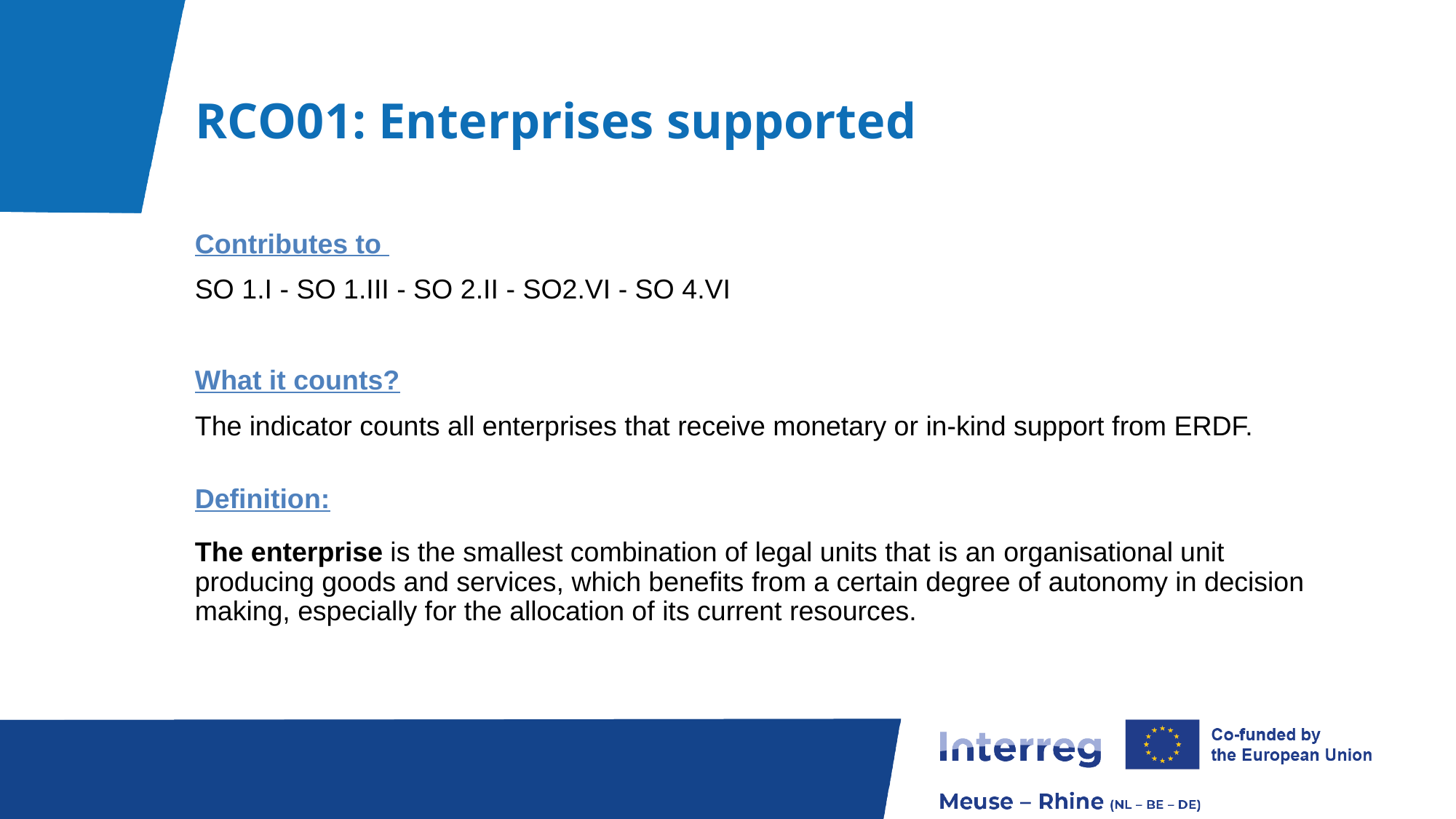

# RCO01: Enterprises supported
Contributes to
SO 1.I - SO 1.III - SO 2.II - SO2.VI - SO 4.VI

What it counts?
The indicator counts all enterprises that receive monetary or in-kind support from ERDF.

Definition:
The enterprise is the smallest combination of legal units that is an organisational unit producing goods and services, which benefits from a certain degree of autonomy in decision making, especially for the allocation of its current resources.